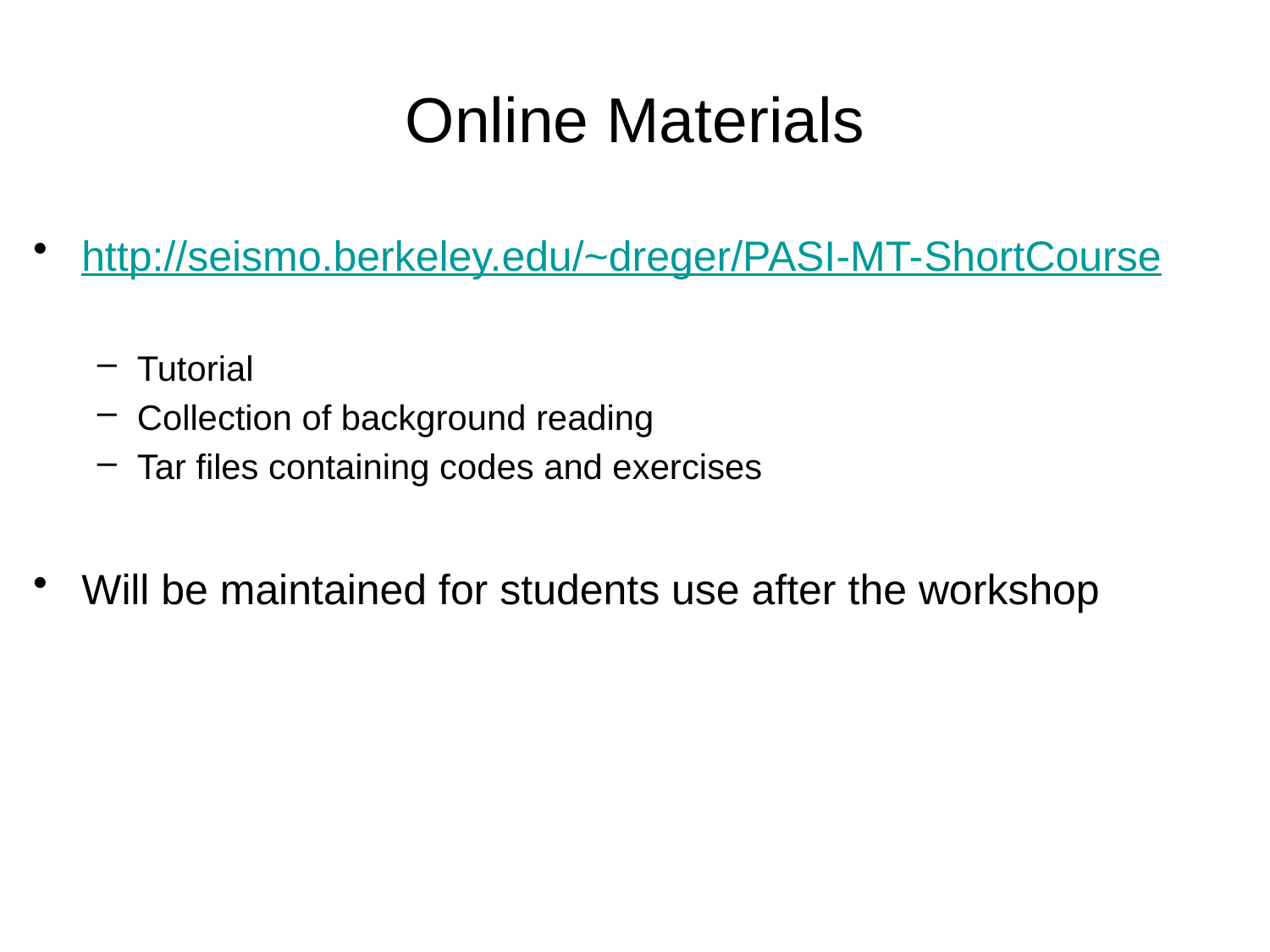

# Online Materials
http://seismo.berkeley.edu/~dreger/PASI-MT-ShortCourse

Tutorial
Collection of background reading
Tar files containing codes and exercises

Will be maintained for students use after the workshop